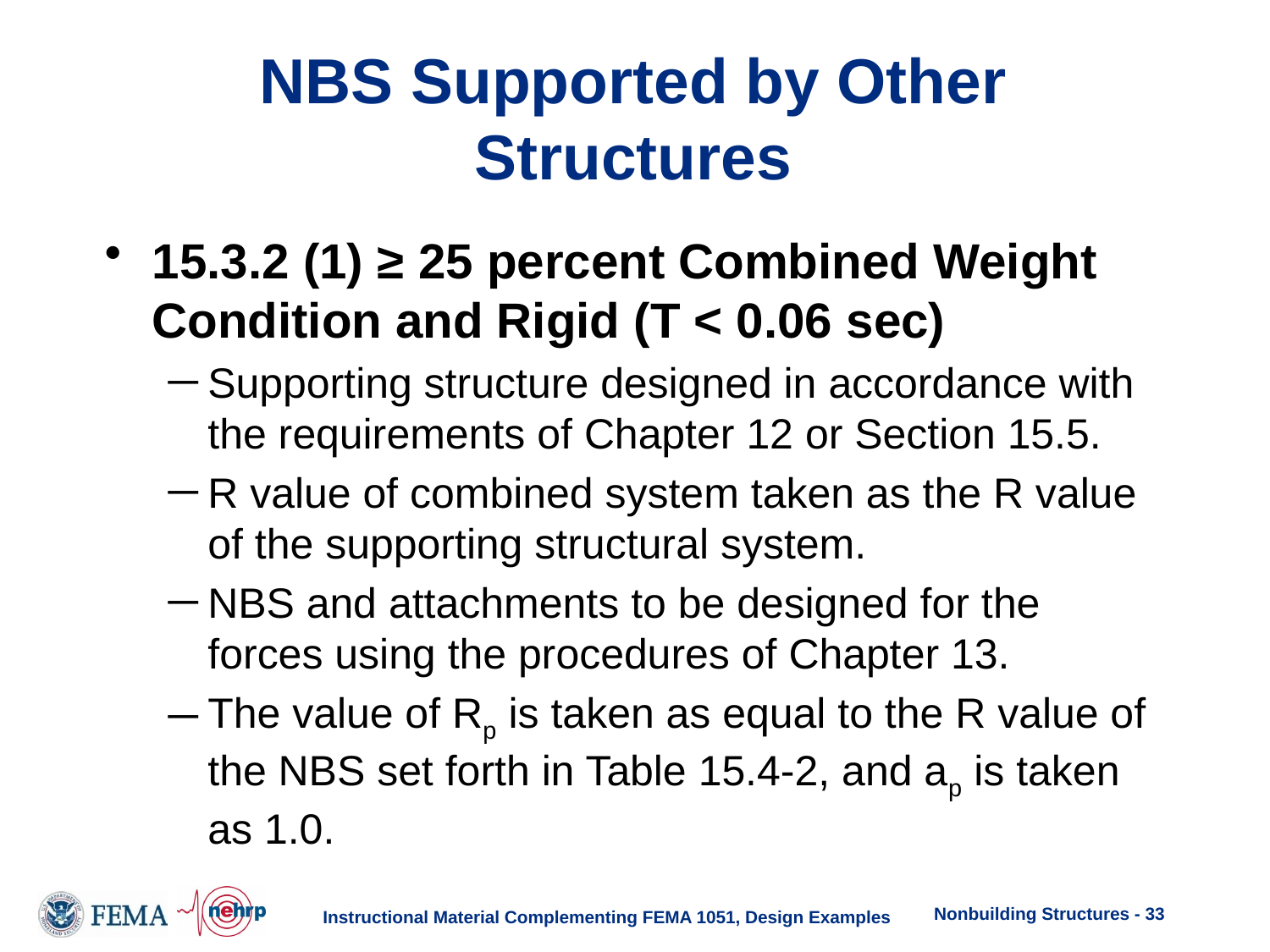

# NBS Supported by Other Structures
15.3.2 (1) ≥ 25 percent Combined Weight Condition and Rigid (T < 0.06 sec)
Supporting structure designed in accordance with the requirements of Chapter 12 or Section 15.5.
R value of combined system taken as the R value of the supporting structural system.
NBS and attachments to be designed for the forces using the procedures of Chapter 13.
The value of Rp is taken as equal to the R value of the NBS set forth in Table 15.4-2, and ap is taken as 1.0.

Nonbuilding Structures - 33
Instructional Material Complementing FEMA 1051, Design Examples